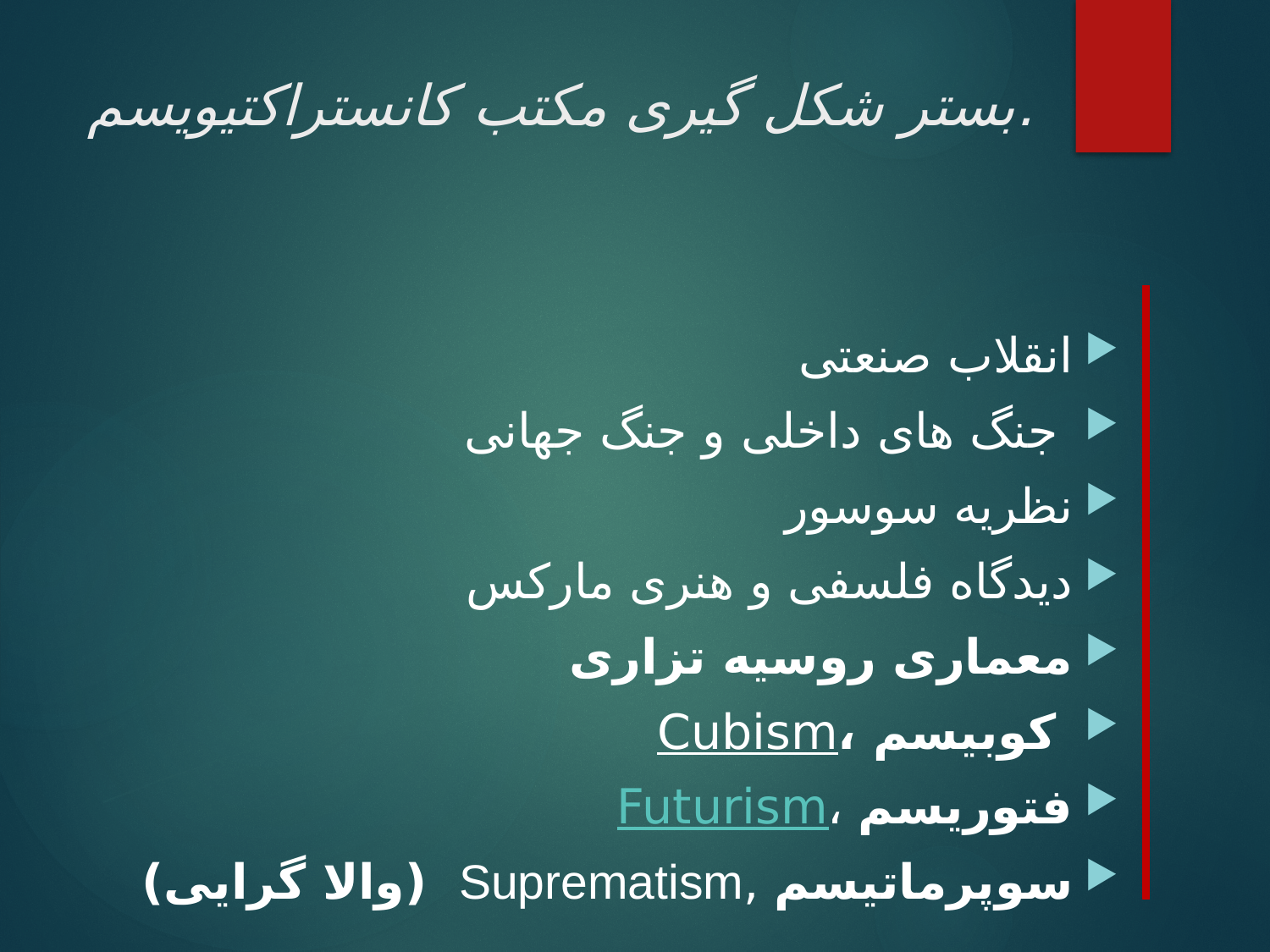

# .بستر شکل گیری مکتب کانستراکتیویسم

انقلاب صنعتی
 جنگ های داخلی و جنگ جهانی
نظریه سوسور
دیدگاه فلسفی و هنری مارکس
معماری روسیه تزاری
 كوبیسم ،Cubism
فتوریسم ،Futurism
سوپرماتیسم ,Suprematism  (والا گرایی)